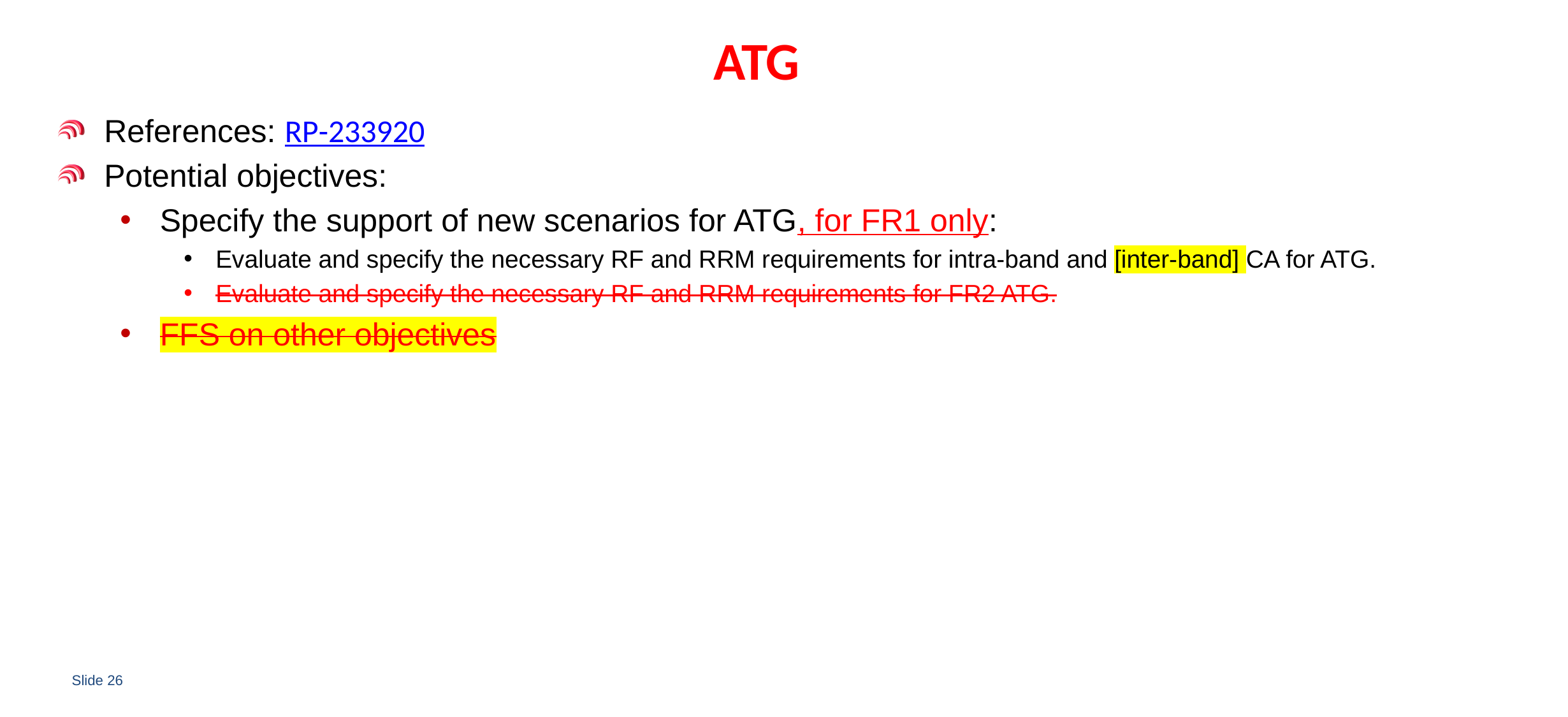

# ATG
References: RP-233920
Potential objectives:
Specify the support of new scenarios for ATG, for FR1 only:
Evaluate and specify the necessary RF and RRM requirements for intra-band and [inter-band] CA for ATG.
Evaluate and specify the necessary RF and RRM requirements for FR2 ATG.
FFS on other objectives